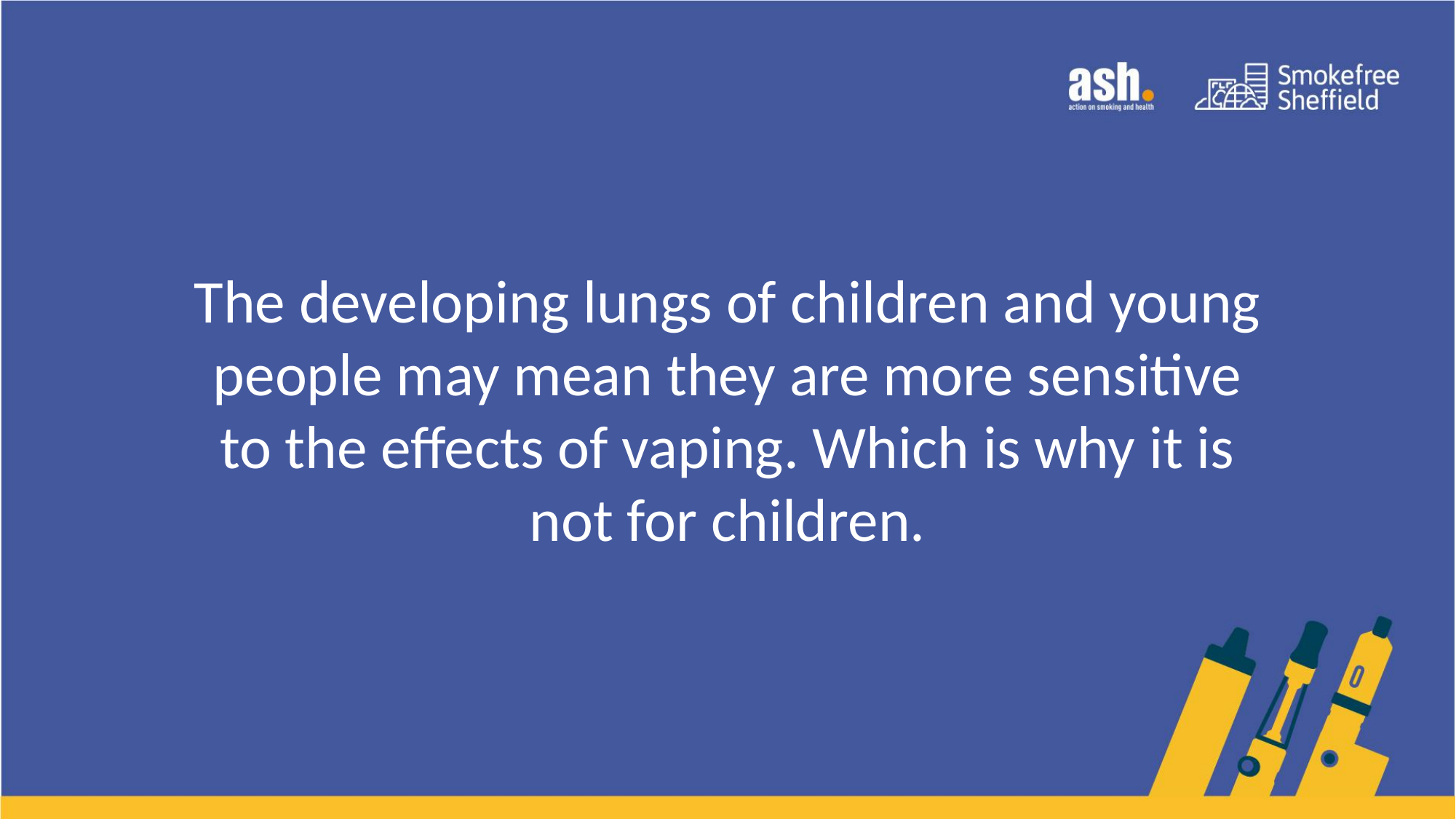

The developing lungs of children and young people may mean they are more sensitive to the effects of vaping. Which is why it is not for children.